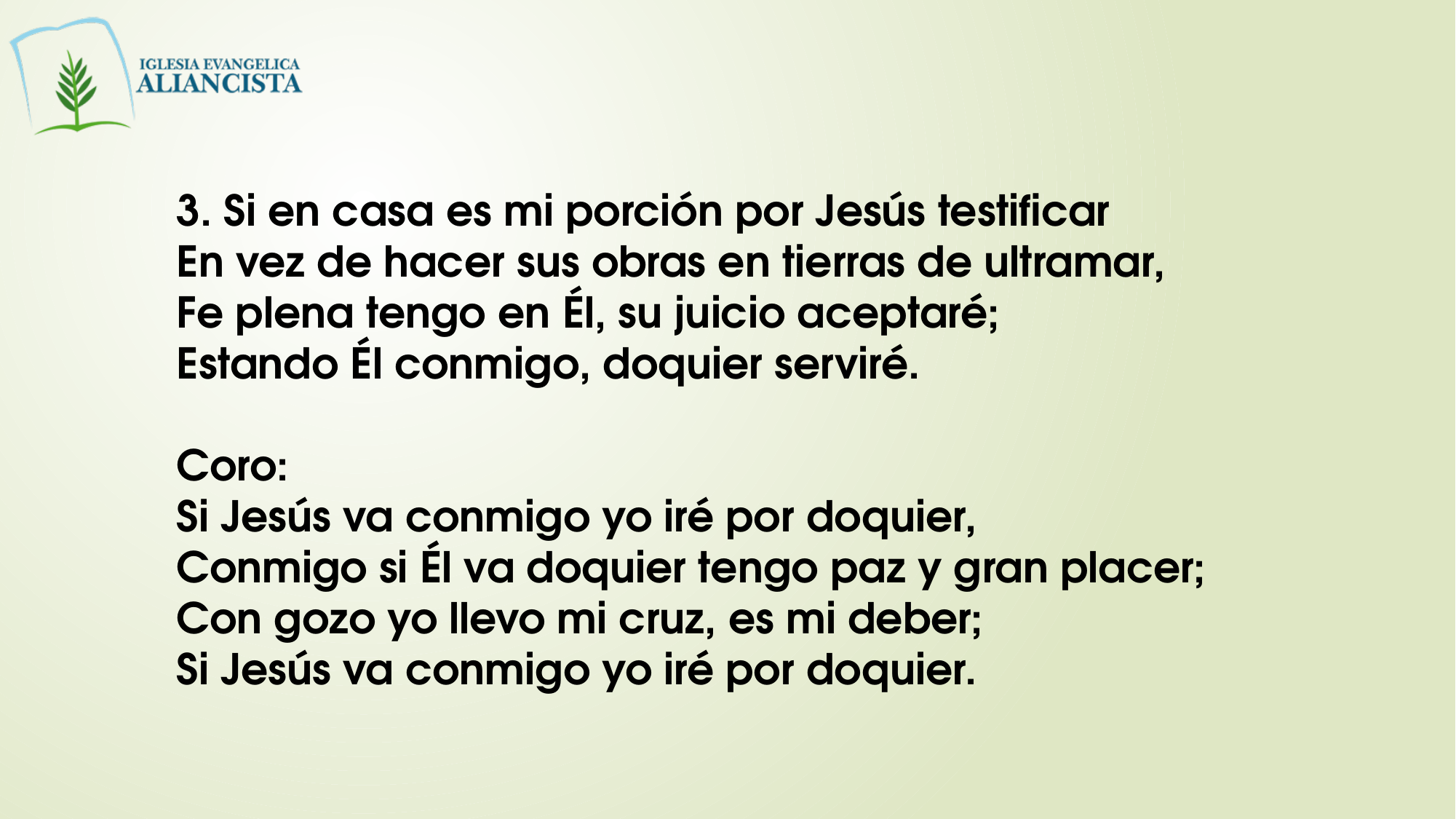

3. Si en casa es mi porción por Jesús testificar
En vez de hacer sus obras en tierras de ultramar,
Fe plena tengo en Él, su juicio aceptaré;
Estando Él conmigo, doquier serviré.

Coro:
Si Jesús va conmigo yo iré por doquier,
Conmigo si Él va doquier tengo paz y gran placer;
Con gozo yo llevo mi cruz, es mi deber;
Si Jesús va conmigo yo iré por doquier.